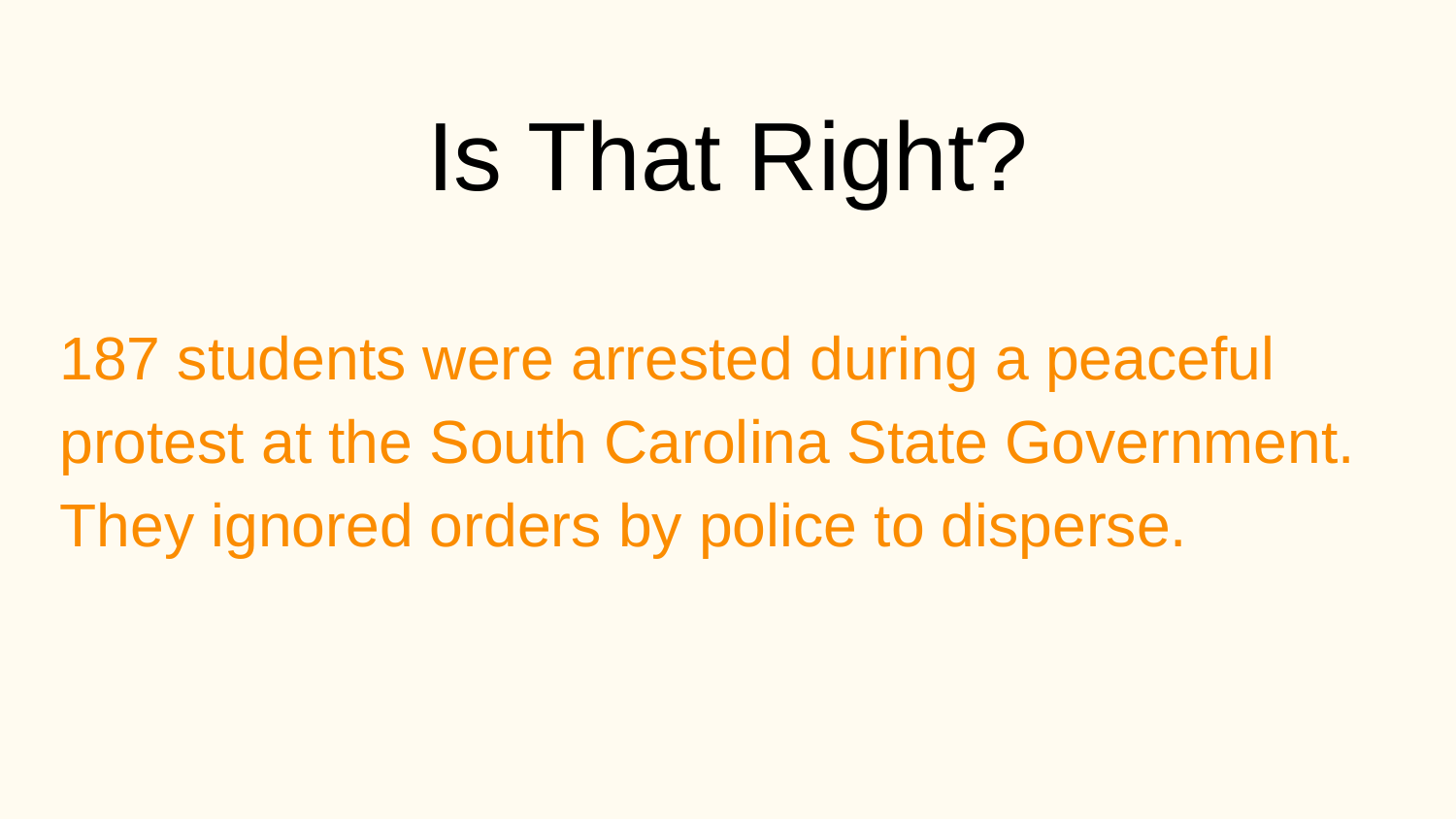

# Is That Right?
187 students were arrested during a peaceful protest at the South Carolina State Government. They ignored orders by police to disperse.